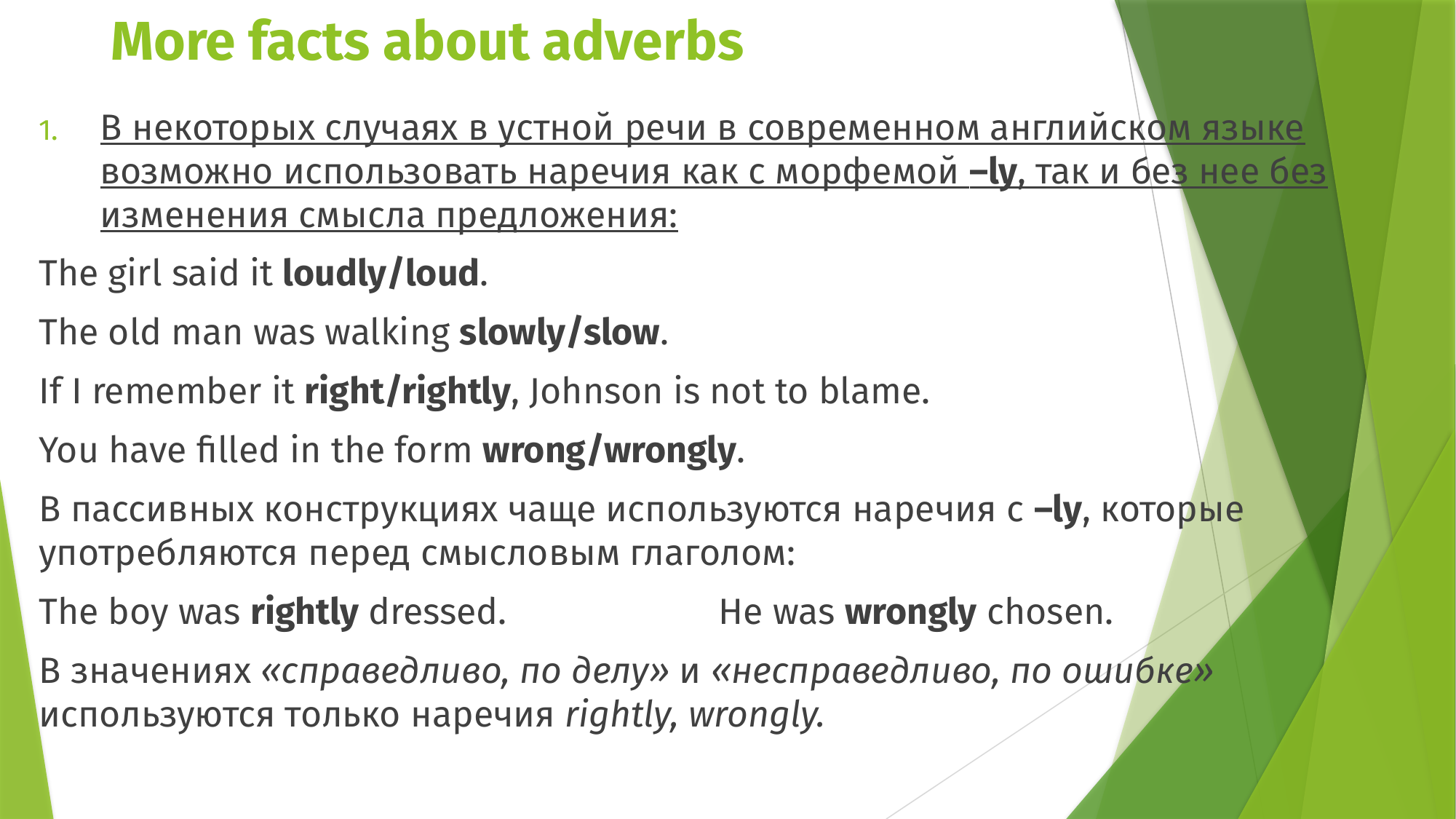

# More facts about adverbs
В некоторых случаях в устной речи в современном английском языке возможно использовать наречия как с морфемой –ly, так и без нее без изменения смысла предложения:
The girl said it loudly/loud.
The old man was walking slowly/slow.
If I remember it right/rightly, Johnson is not to blame.
You have filled in the form wrong/wrongly.
В пассивных конструкциях чаще используются наречия с –ly, которые употребляются перед смысловым глаголом:
The boy was rightly dressed.                      He was wrongly chosen.
В значениях «справедливо, по делу» и «несправедливо, по ошибке» используются только наречия rightly, wrongly.